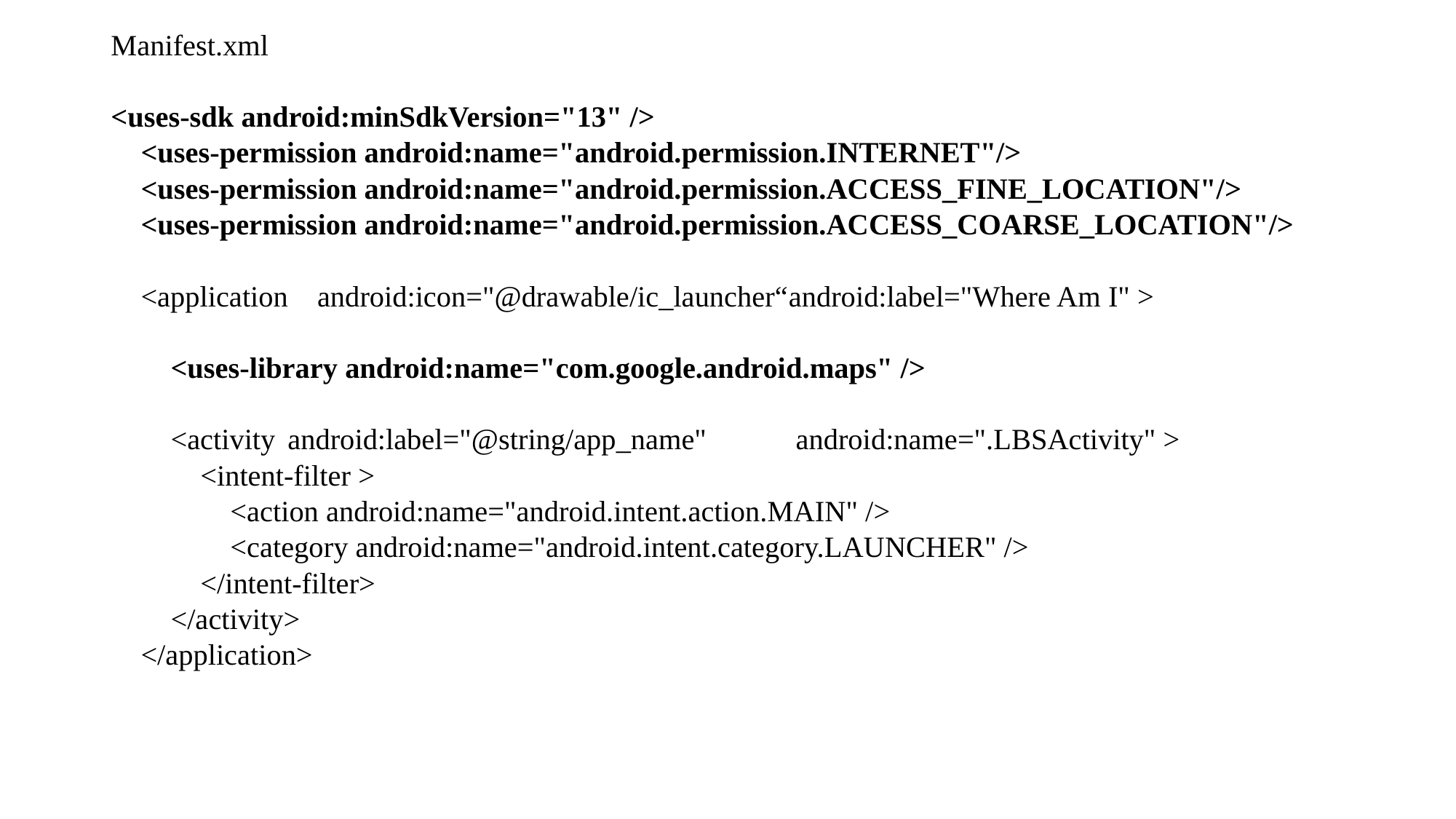

Manifest.xml

<uses-sdk android:minSdkVersion="13" />
    <uses-permission android:name="android.permission.INTERNET"/>
    <uses-permission android:name="android.permission.ACCESS_FINE_LOCATION"/>
    <uses-permission android:name="android.permission.ACCESS_COARSE_LOCATION"/>

    <application	android:icon="@drawable/ic_launcher“	android:label="Where Am I" >

        <uses-library android:name="com.google.android.maps" />

        <activity	android:label="@string/app_name"            android:name=".LBSActivity" >
            <intent-filter >
                <action android:name="android.intent.action.MAIN" />
                <category android:name="android.intent.category.LAUNCHER" />
            </intent-filter>
        </activity>
    </application>